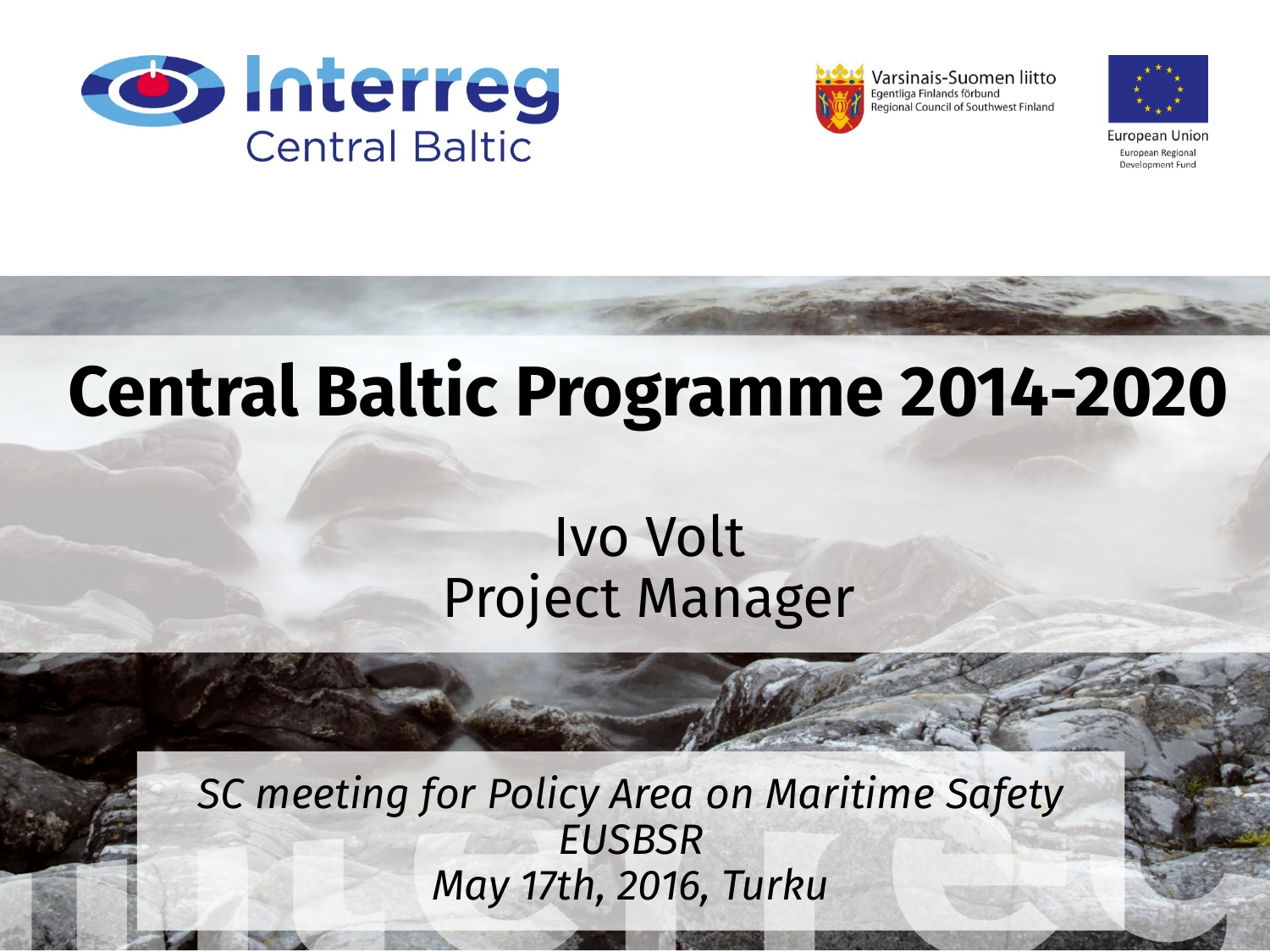

# Central Baltic Programme 2014-2020 Ivo Volt Project Manager
SC meeting for Policy Area on Maritime Safety
EUSBSR
May 17th, 2016, Turku